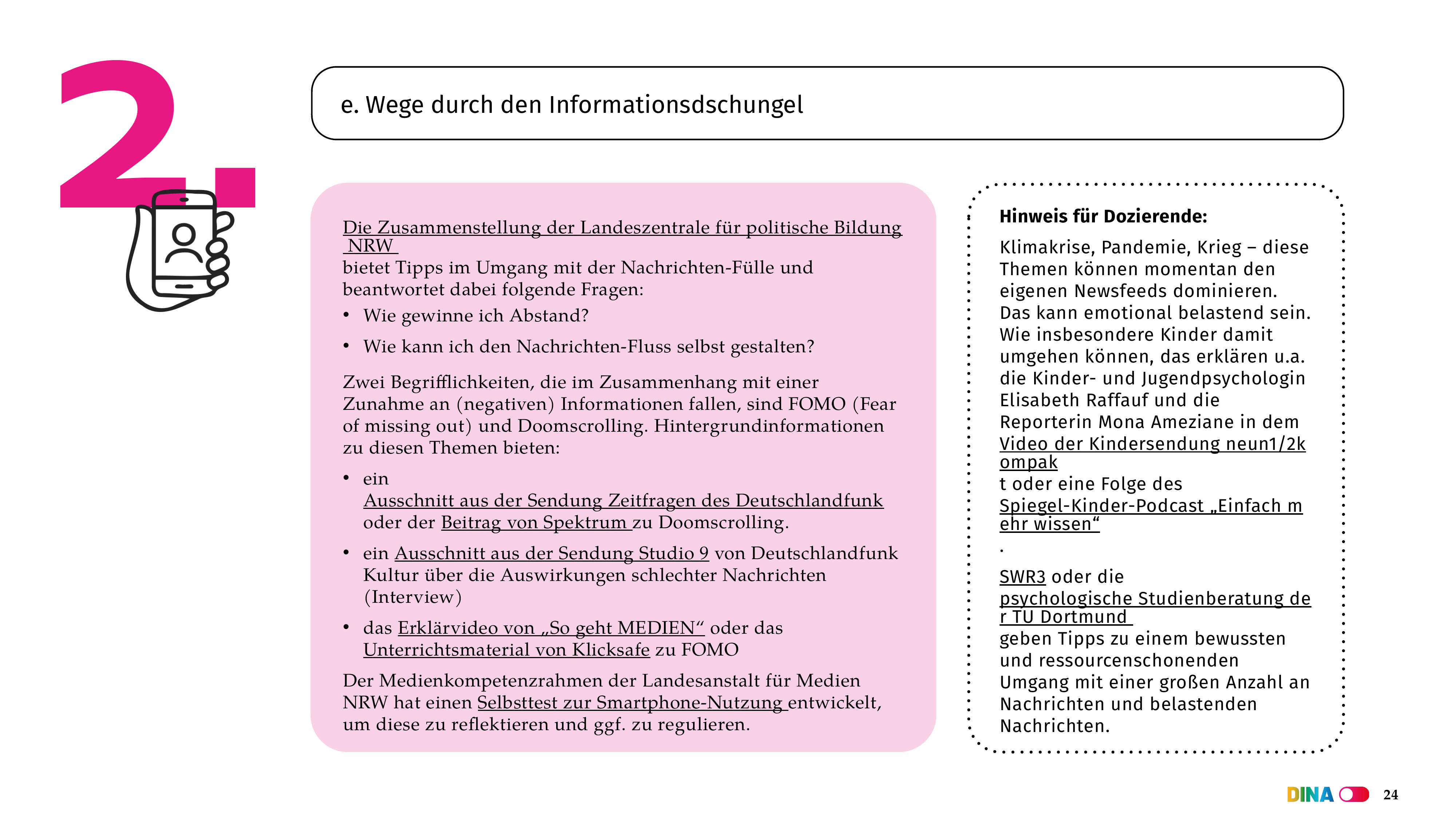

e. Wege durch den Informationsdschungel
Die Zusammenstellung der Landeszentrale für politische Bildung NRW bietet Tipps im Umgang mit der Nachrichten-Fülle und beantwortet dabei folgende Fragen:
Wie gewinne ich Abstand?
Wie kann ich den Nachrichten-Fluss selbst gestalten?
Zwei Begrifflichkeiten, die im Zusammenhang mit einer Zunahme an (negativen) Informationen fallen, sind FOMO (Fear of missing out) und Doomscrolling. Hintergrundinformationen zu diesen Themen bieten:
ein Ausschnitt aus der Sendung Zeitfragen des Deutschlandfunk oder der Beitrag von Spektrum zu Doomscrolling.
ein Ausschnitt aus der Sendung Studio 9 von Deutschlandfunk Kultur über die Auswirkungen schlechter Nachrichten (Interview)
das Erklärvideo von „So geht MEDIEN“ oder das Unterrichtsmaterial von Klicksafe zu FOMO
Der Medienkompetenzrahmen der Landesanstalt für Medien NRW hat einen Selbsttest zur Smartphone-Nutzung entwickelt, um diese zu reflektieren und ggf. zu regulieren.
Hinweis für Dozierende:
Klimakrise, Pandemie, Krieg – diese Themen können momentan den eigenen Newsfeeds dominieren. Das kann emotional belastend sein. Wie insbesondere Kinder damit umgehen können, das erklären u.a. die Kinder- und Jugendpsychologin Elisabeth Raffauf und die Reporterin Mona Ameziane in dem Video der Kindersendung neun1/2kompakt oder eine Folge des Spiegel-Kinder-Podcast „Einfach mehr wissen“.
SWR3 oder die psychologische Studienberatung der TU Dortmund geben Tipps zu einem bewussten und ressourcenschonenden Umgang mit einer großen Anzahl an Nachrichten und belastenden Nachrichten.
24